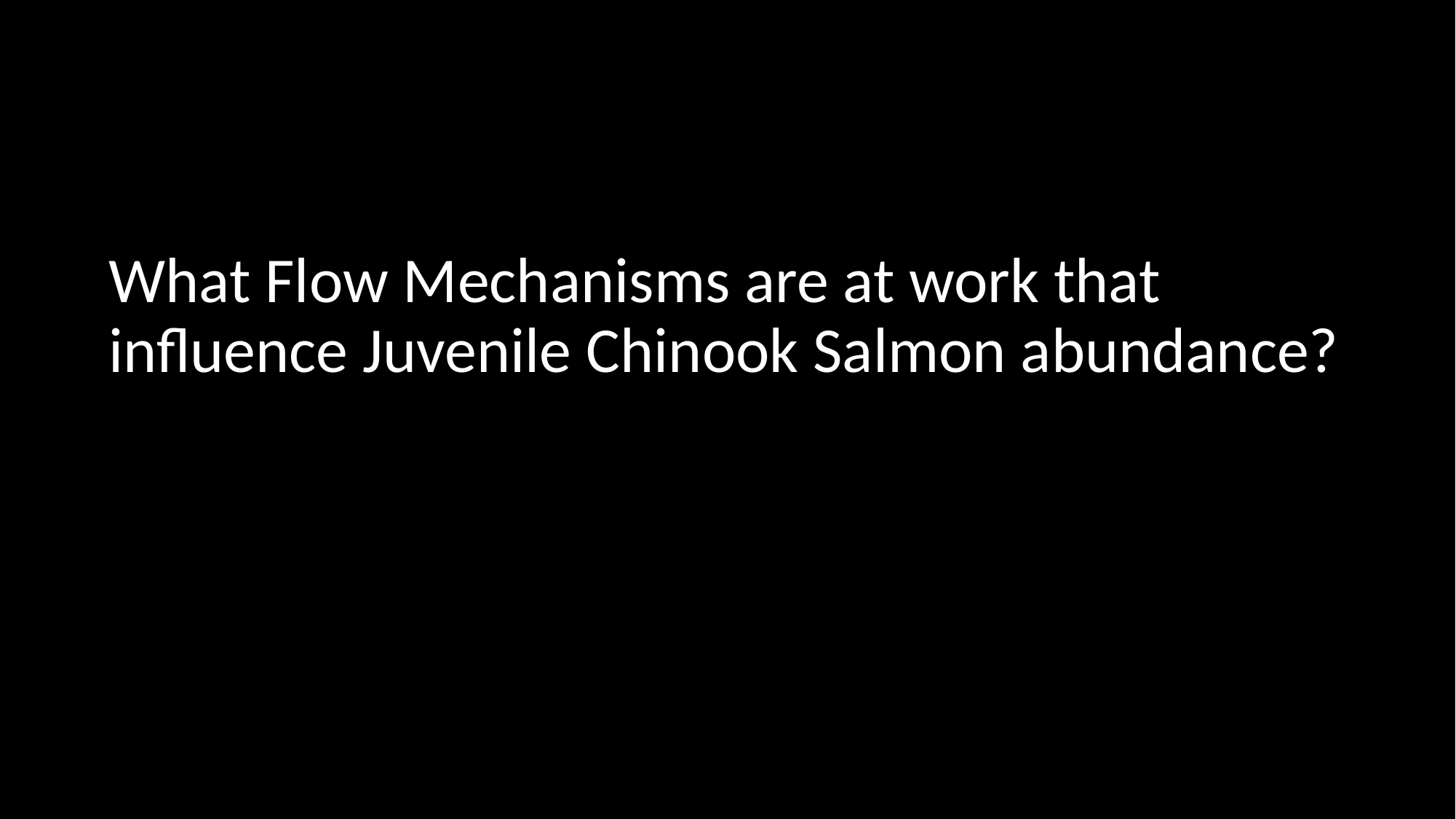

# What Flow Mechanisms are at work that influence Juvenile Chinook Salmon abundance?